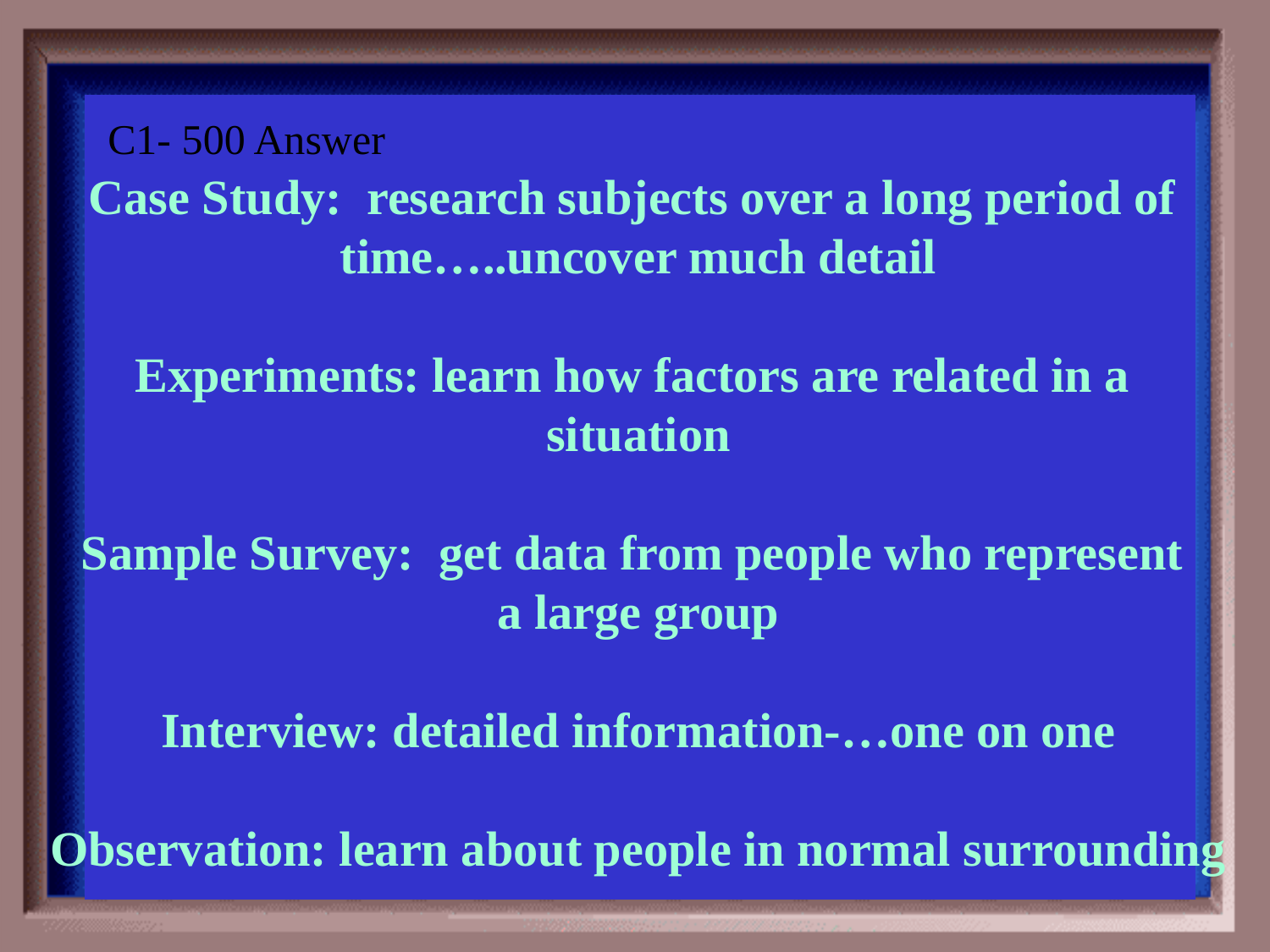

Category #1 $400 Question

C1- 500 Answer
Case Study:  research subjects over a long period of
time…..uncover much detail

Experiments: learn how factors are related in a
situation

Sample Survey:  get data from people who represent
a large group

Interview: detailed information-…one on one

Observation: learn about people in normal surrounding